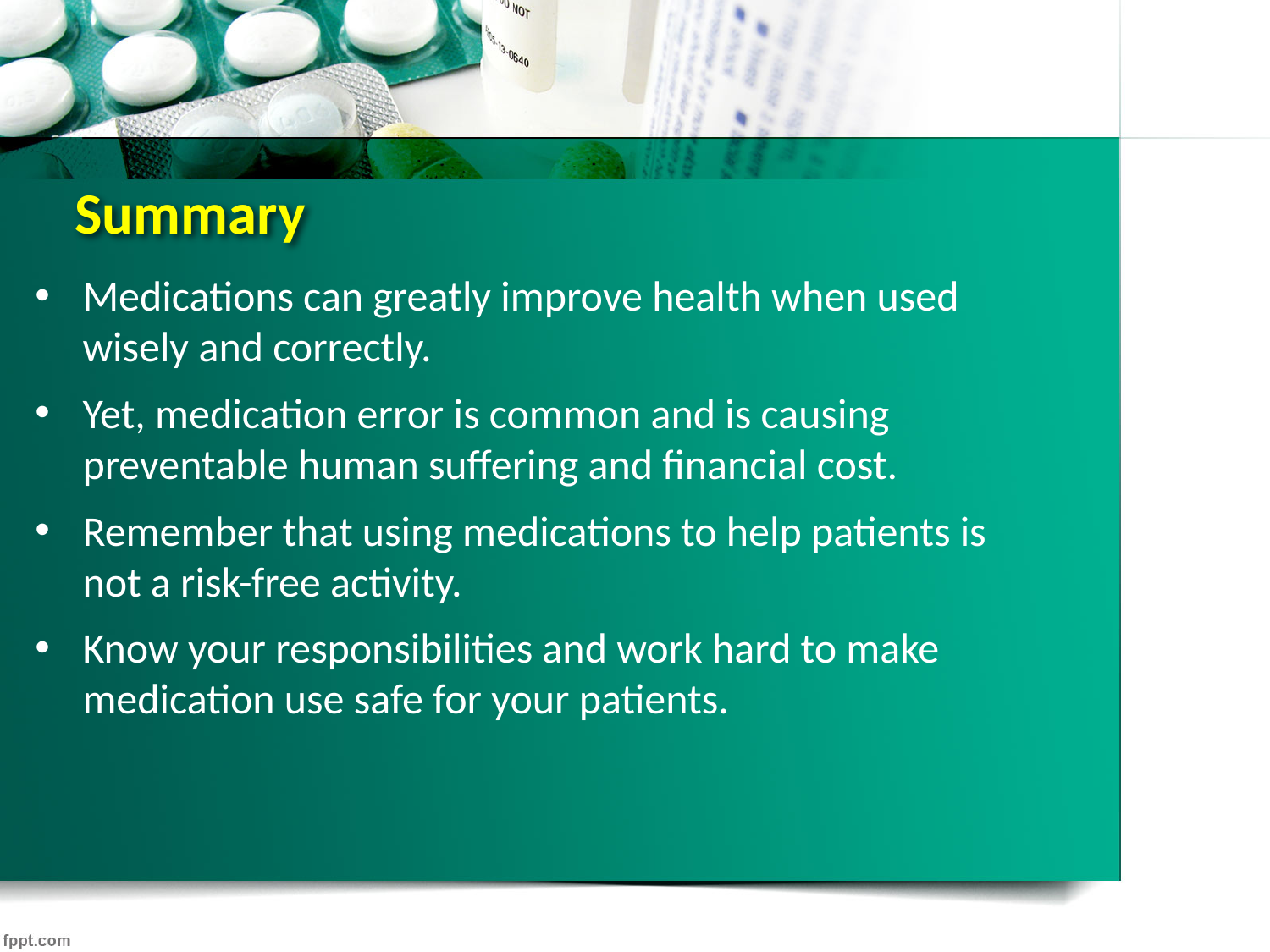

# Summary
Medications can greatly improve health when used wisely and correctly.
Yet, medication error is common and is causing preventable human suffering and financial cost.
Remember that using medications to help patients is not a risk-free activity.
Know your responsibilities and work hard to make medication use safe for your patients.